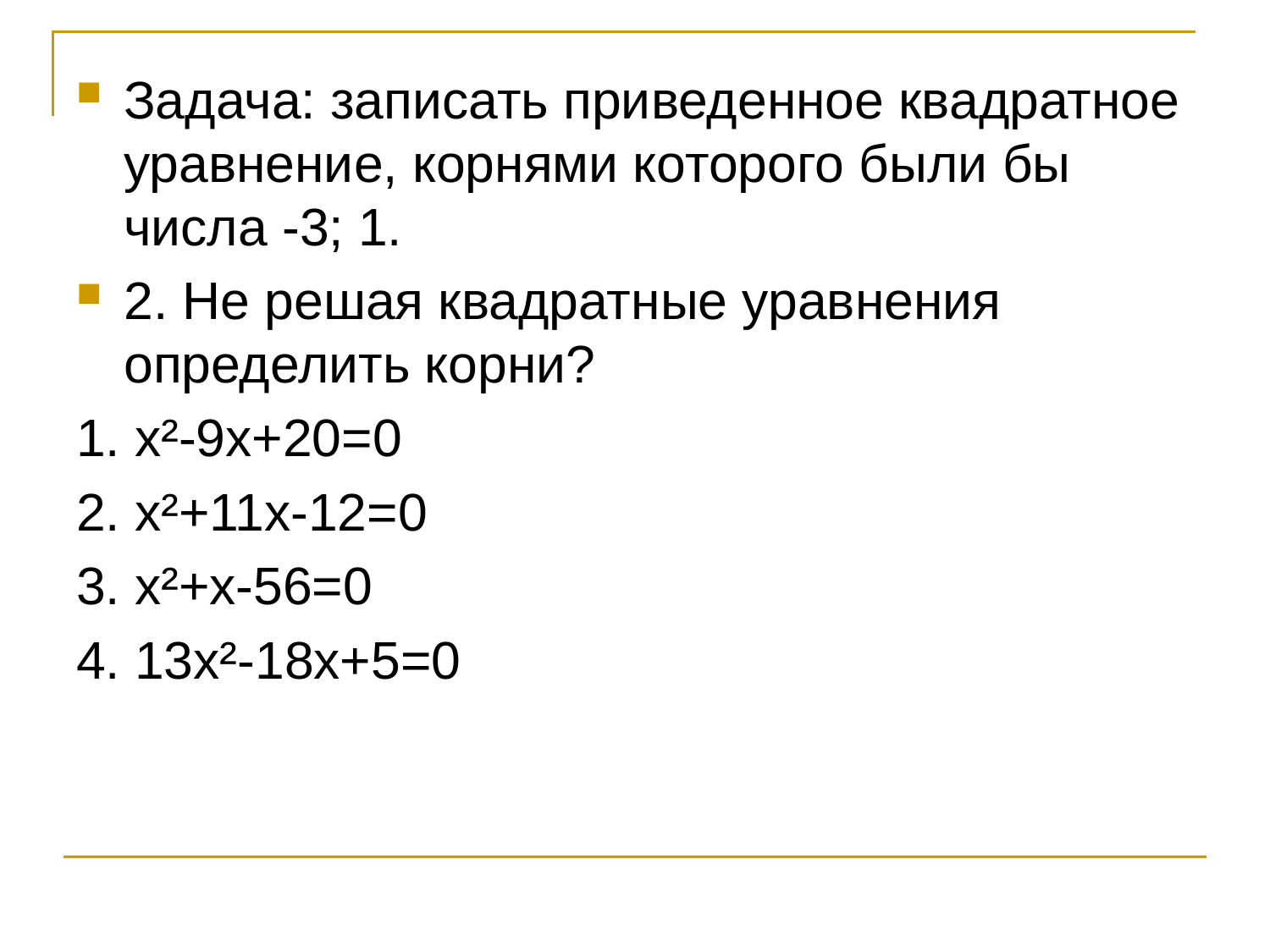

Задача: записать приведенное квадратное уравнение, корнями которого были бы числа -3; 1.
2. Не решая квадратные уравнения определить корни?
1. х²-9х+20=0
2. х²+11х-12=0
3. х²+х-56=0
4. 13х²-18х+5=0